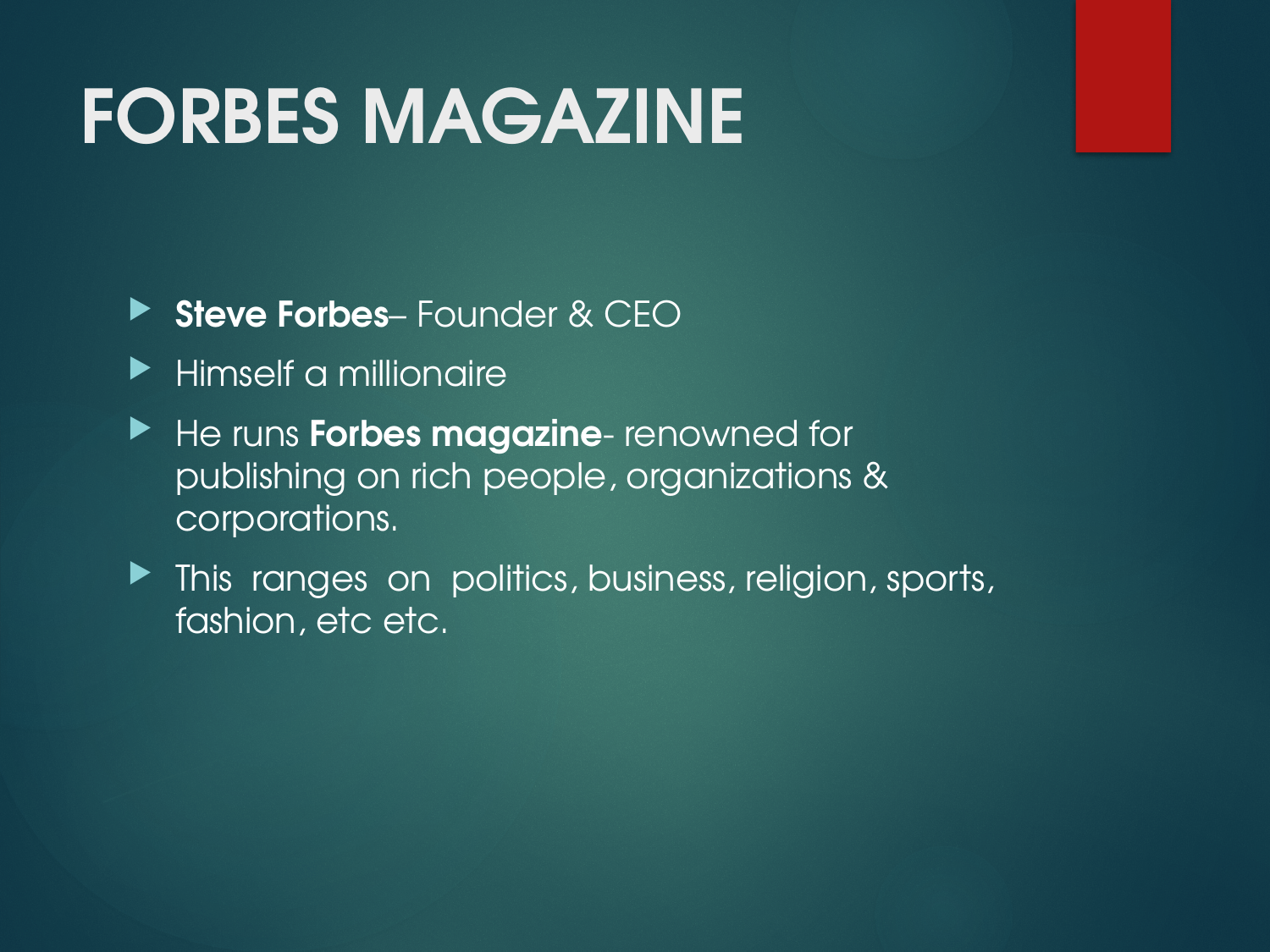

# FORBES MAGAZINE
Steve Forbes– Founder & CEO
Himself a millionaire
He runs Forbes magazine- renowned for publishing on rich people, organizations &  corporations.
This  ranges  on  politics, business, religion, sports, fashion, etc etc.